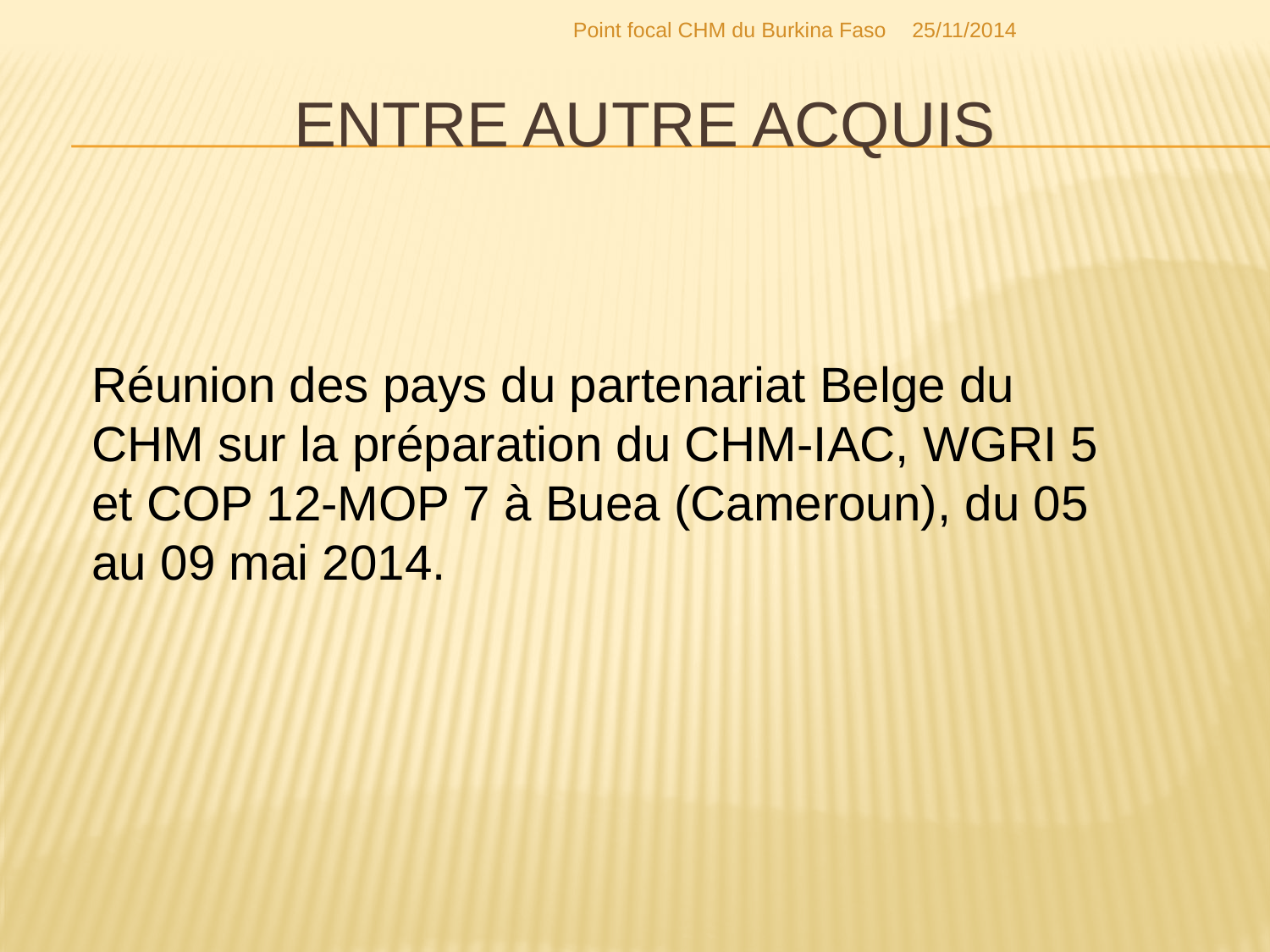

Point focal CHM du Burkina Faso
25/11/2014
# Entre autre acquis
Réunion des pays du partenariat Belge du CHM sur la préparation du CHM-IAC, WGRI 5 et COP 12-MOP 7 à Buea (Cameroun), du 05 au 09 mai 2014.